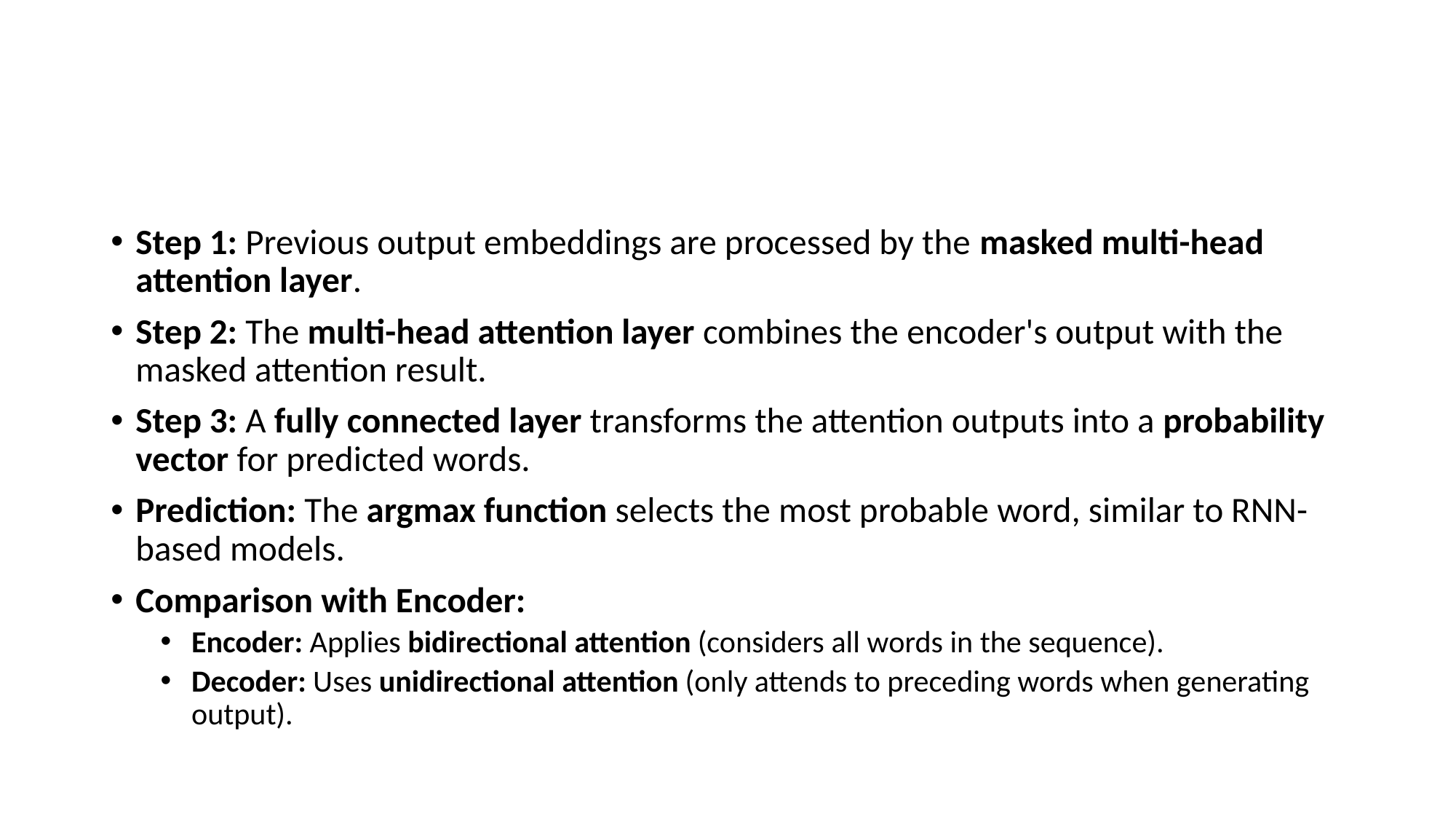

#
Step 1: Previous output embeddings are processed by the masked multi-head attention layer.
Step 2: The multi-head attention layer combines the encoder's output with the masked attention result.
Step 3: A fully connected layer transforms the attention outputs into a probability vector for predicted words.
Prediction: The argmax function selects the most probable word, similar to RNN-based models.
Comparison with Encoder:
Encoder: Applies bidirectional attention (considers all words in the sequence).
Decoder: Uses unidirectional attention (only attends to preceding words when generating output).